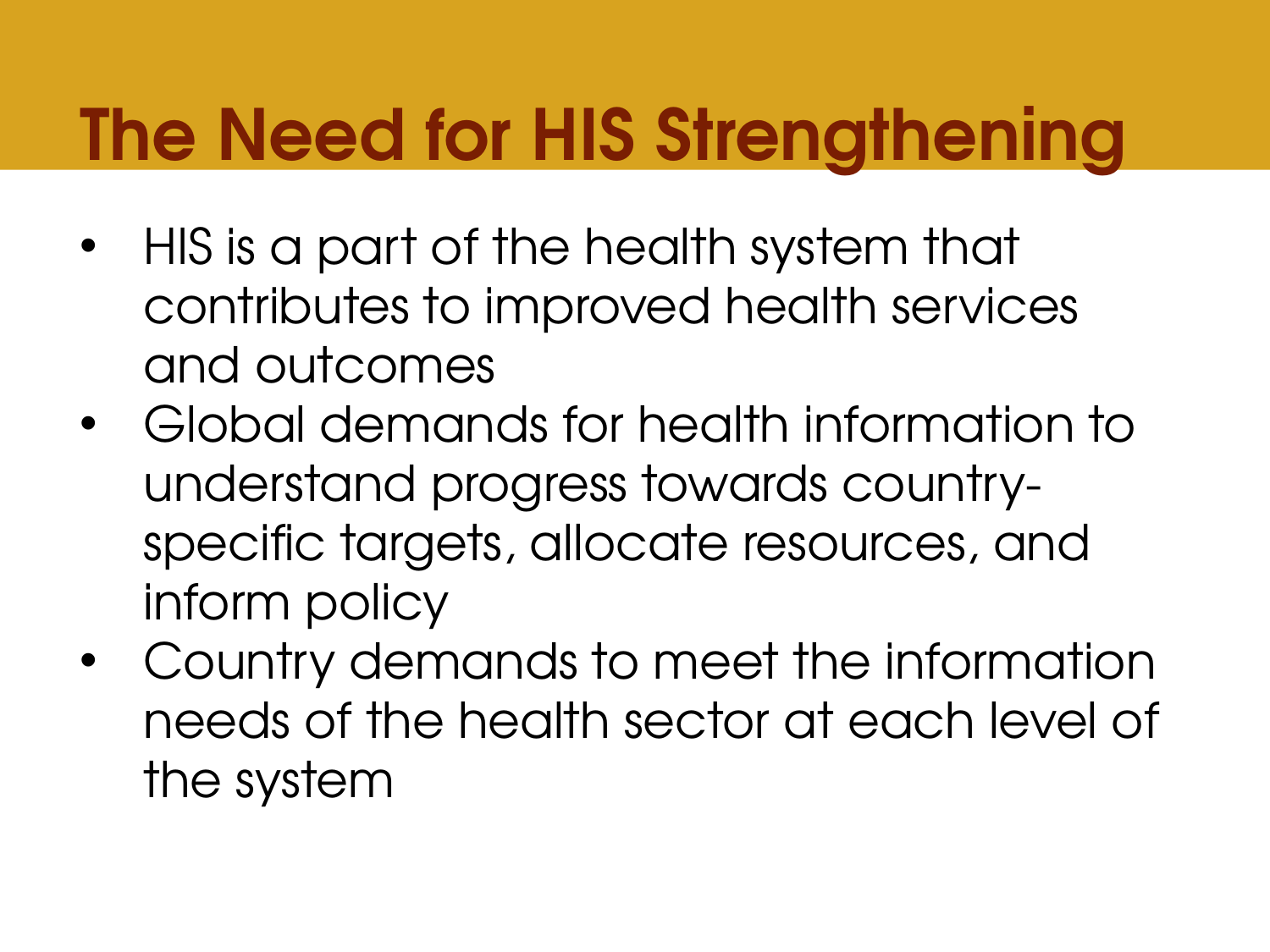

# The Need for HIS Strengthening
HIS is a part of the health system that contributes to improved health services and outcomes
Global demands for health information to understand progress towards country-specific targets, allocate resources, and inform policy
Country demands to meet the information needs of the health sector at each level of the system